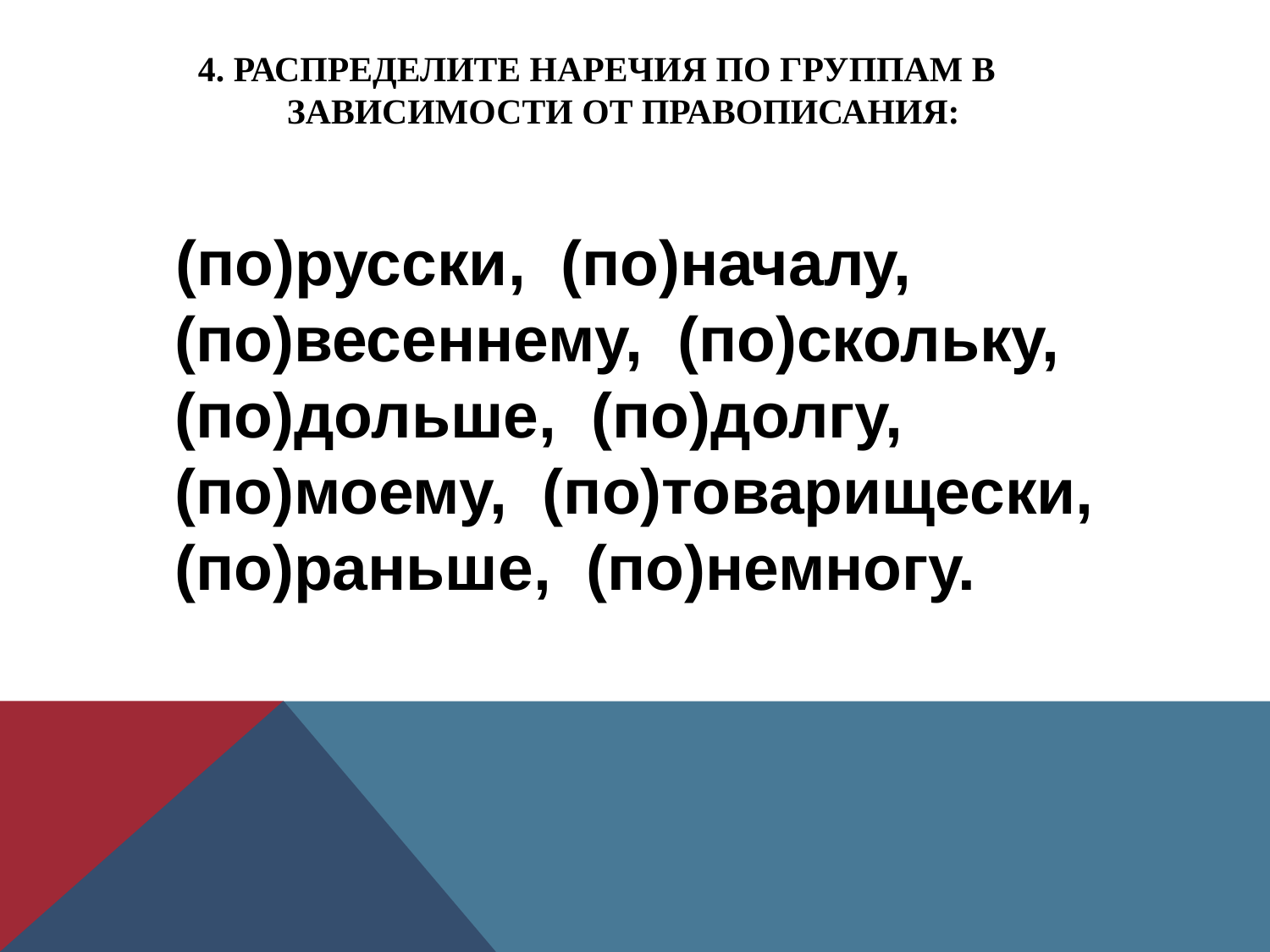

# 4. Распределите наречия по группам в зависимости от правописания:
     (по)русски,  (по)началу,  (по)весеннему,  (по)скольку,  (по)дольше,  (по)долгу, (по)моему,  (по)товарищески,  (по)раньше,  (по)немногу.